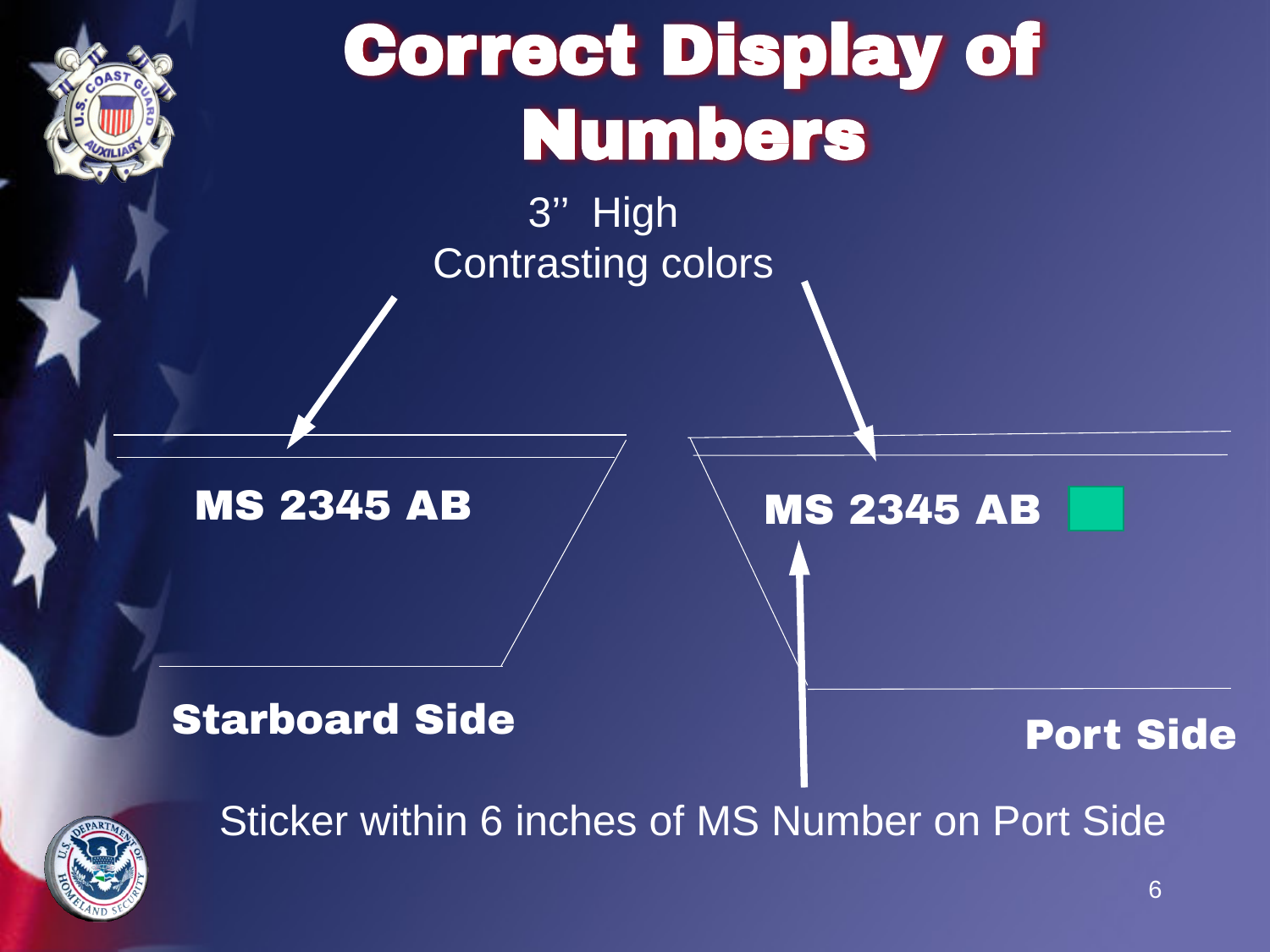

Correct Display of Numbers
3’’  High
Contrasting colors
MS 2345 AB
MS 2345 AB

Starboard Side
Port Side
Sticker within 6 inches of MS Number on Port Side
6